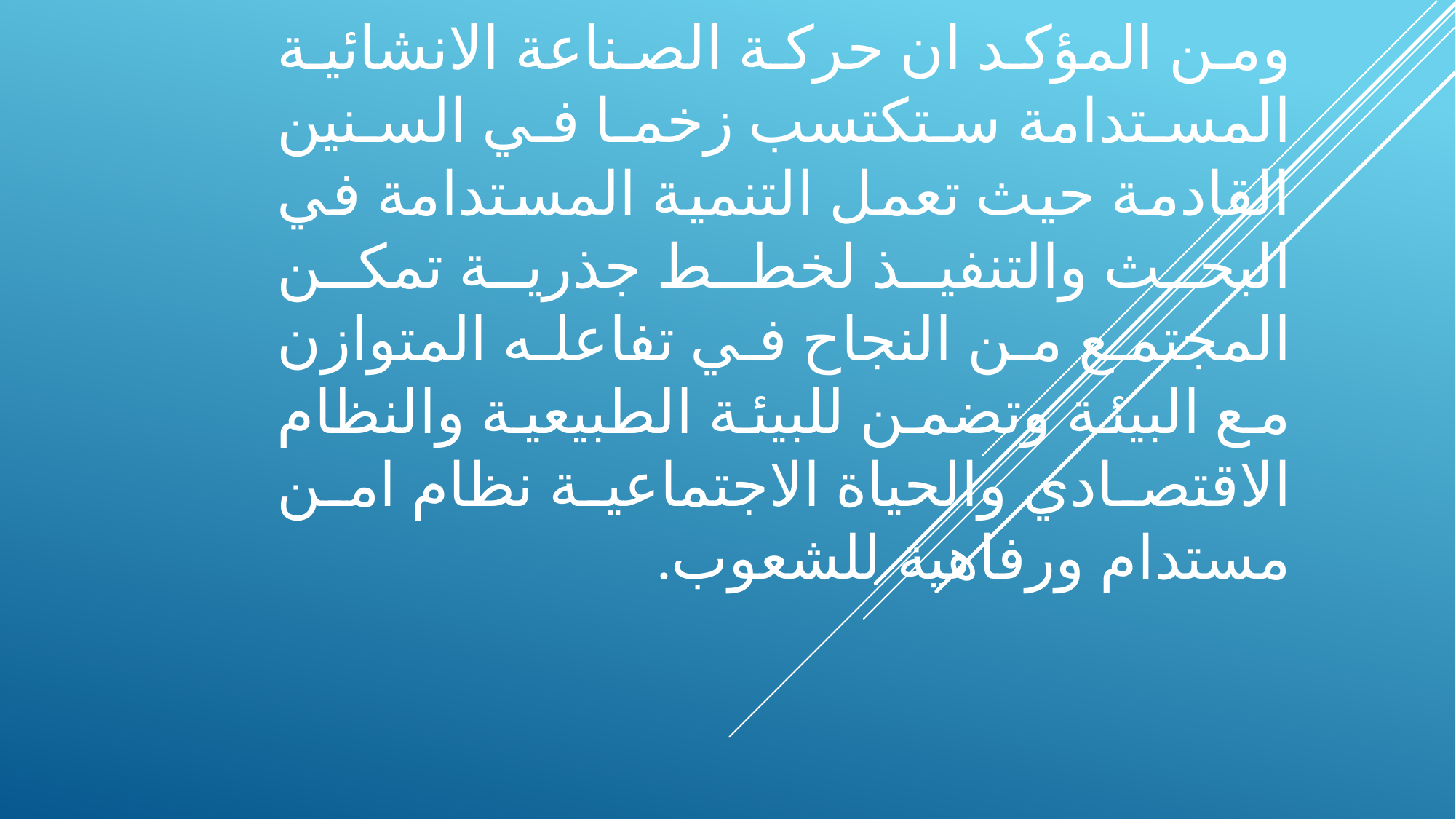

# ومن المؤكد ان حركة الصناعة الانشائية المستدامة ستكتسب زخما في السنين القادمة حيث تعمل التنمية المستدامة في البحث والتنفيذ لخطط جذرية تمكن المجتمع من النجاح في تفاعله المتوازن مع البيئة وتضمن للبيئة الطبيعية والنظام الاقتصادي والحياة الاجتماعية نظام امن مستدام ورفاهية للشعوب.